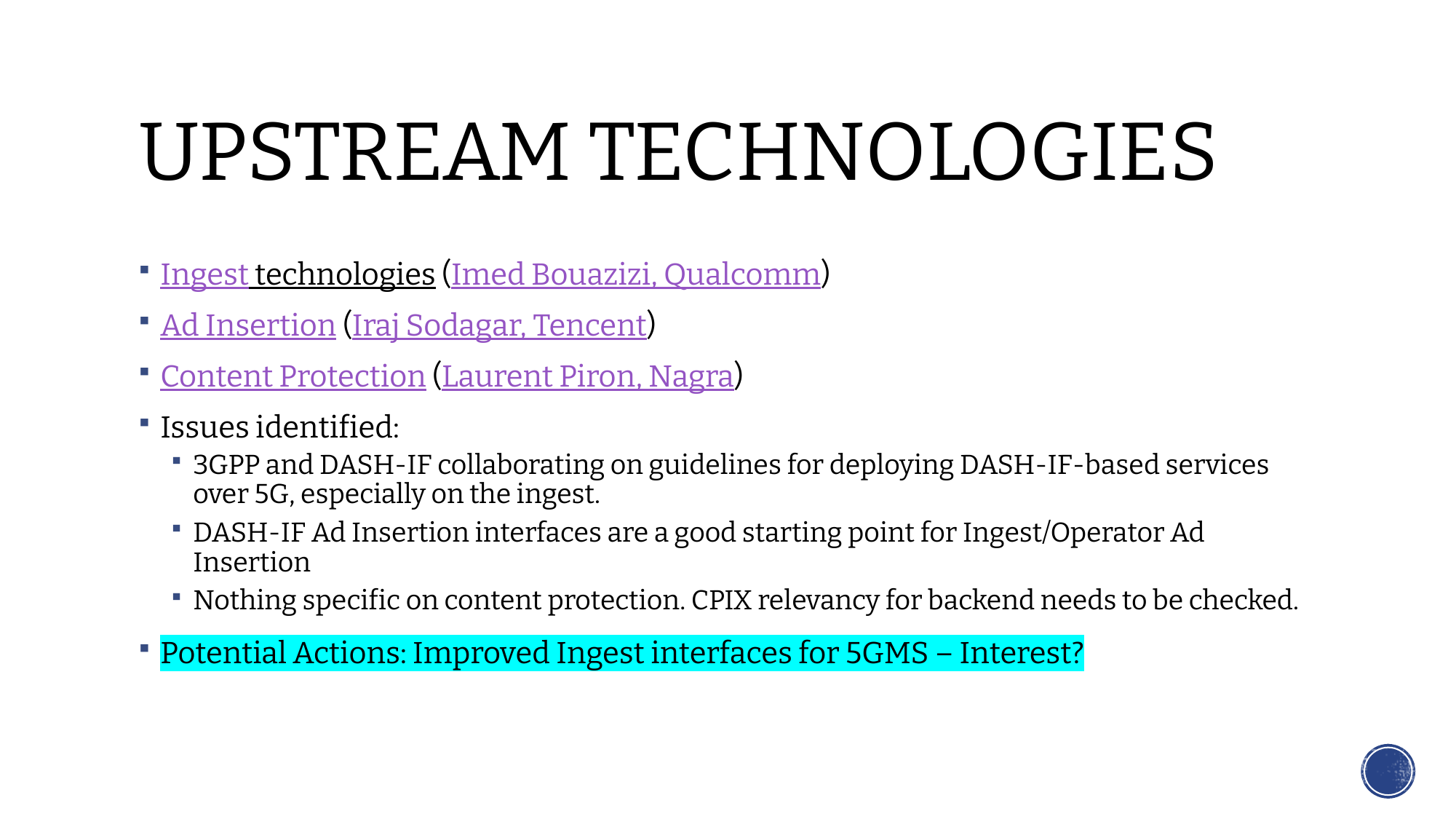

# Upstream Technologies
Ingest technologies (Imed Bouazizi, Qualcomm)
Ad Insertion (Iraj Sodagar, Tencent)
Content Protection (Laurent Piron, Nagra)
Issues identified:
3GPP and DASH-IF collaborating on guidelines for deploying DASH-IF-based services over 5G, especially on the ingest.
DASH-IF Ad Insertion interfaces are a good starting point for Ingest/Operator Ad Insertion
Nothing specific on content protection. CPIX relevancy for backend needs to be checked.
Potential Actions: Improved Ingest interfaces for 5GMS – Interest?